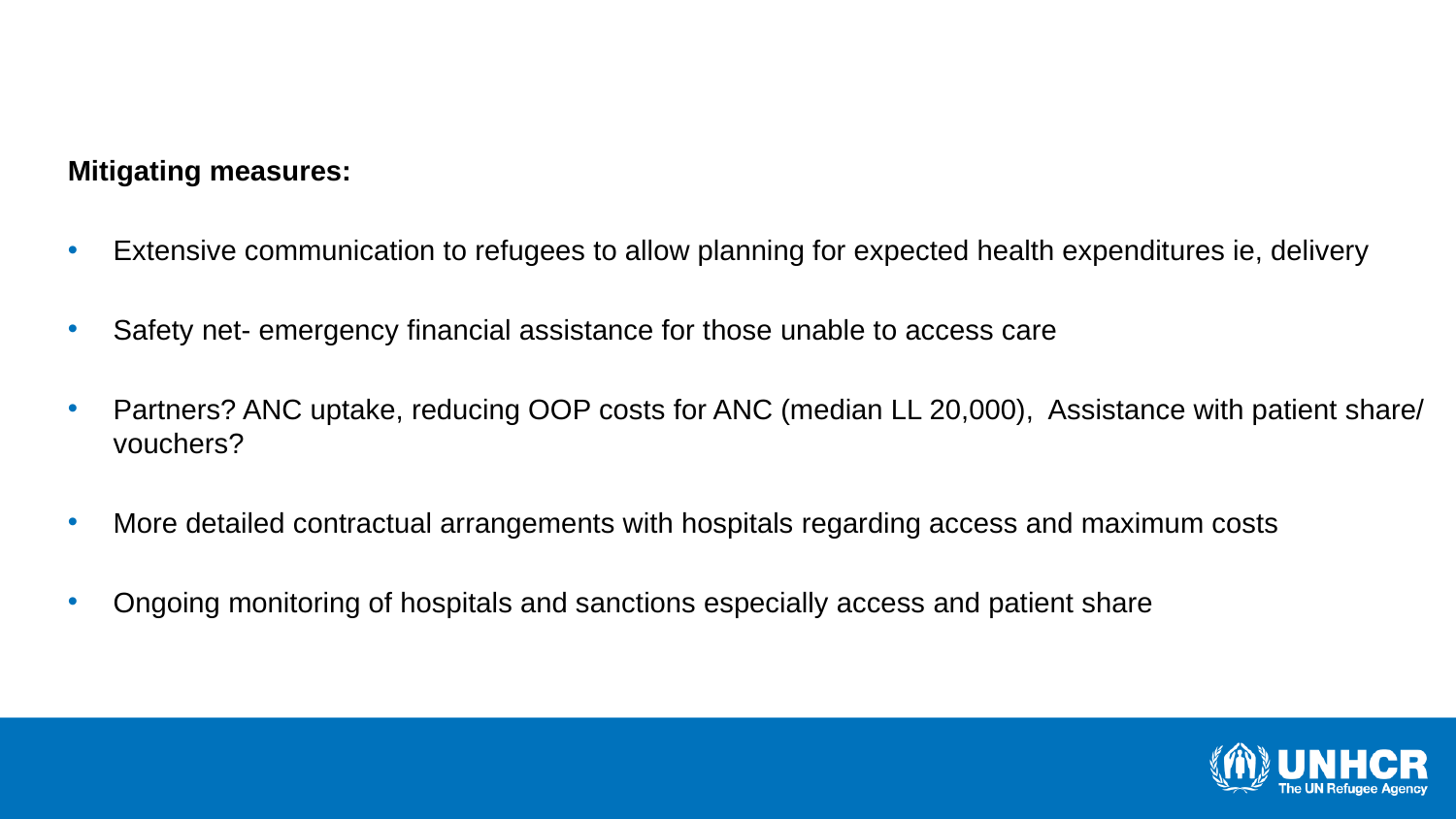

Mitigating measures:

Extensive communication to refugees to allow planning for expected health expenditures ie, delivery

Safety net- emergency financial assistance for those unable to access care

Partners? ANC uptake, reducing OOP costs for ANC (median LL 20,000),  Assistance with patient share/ vouchers?

More detailed contractual arrangements with hospitals regarding access and maximum costs

Ongoing monitoring of hospitals and sanctions especially access and patient share